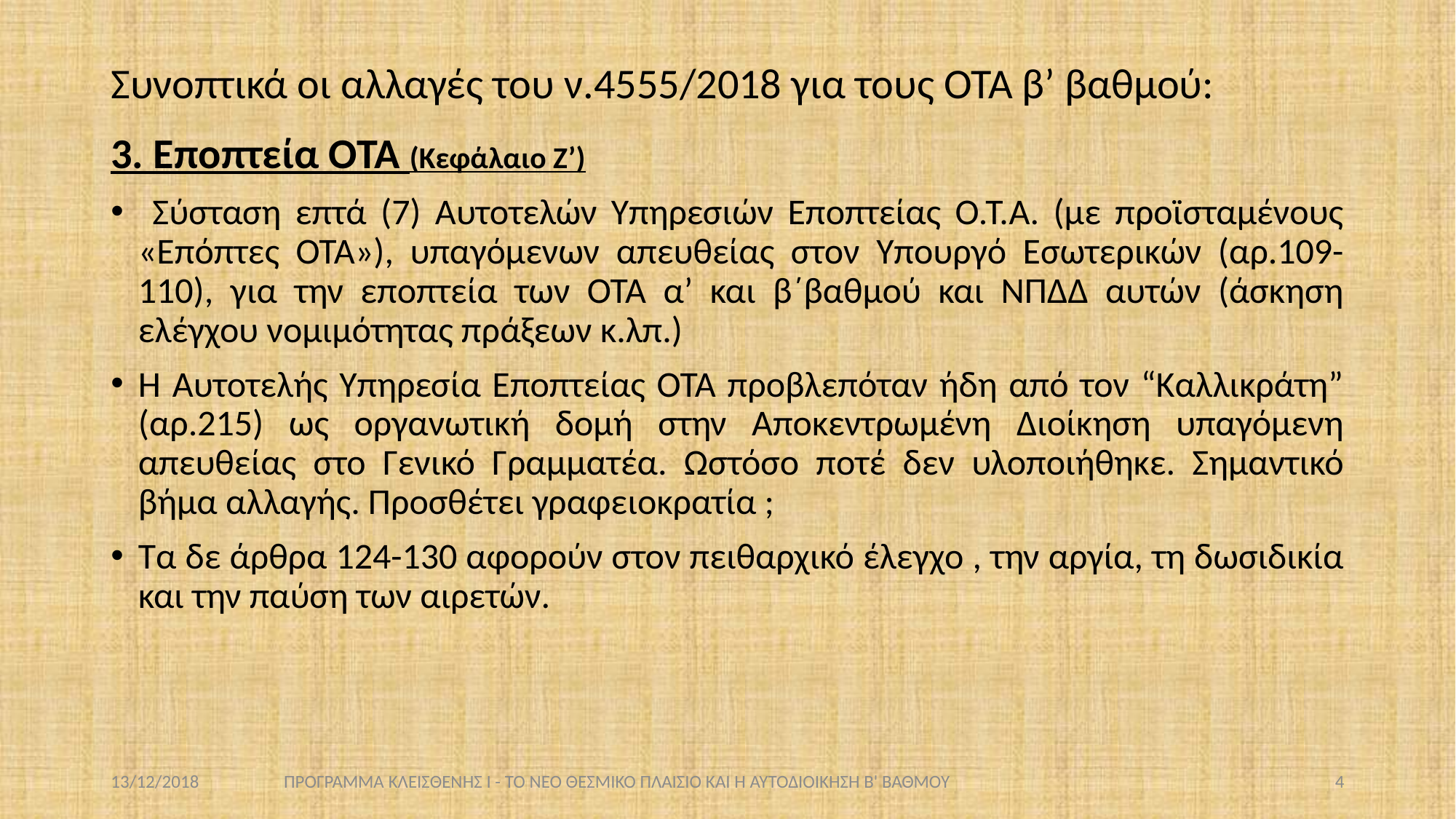

# Συνοπτικά οι αλλαγές του ν.4555/2018 για τους ΟΤΑ β’ βαθμού:
3. Εποπτεία ΟΤΑ (Κεφάλαιο Ζ’)
 Σύσταση επτά (7) Αυτοτελών Υπηρεσιών Εποπτείας Ο.Τ.Α. (με προϊσταμένους «Επόπτες ΟΤΑ»), υπαγόμενων απευθείας στον Υπουργό Εσωτερικών (αρ.109-110), για την εποπτεία των ΟΤΑ α’ και β΄βαθμού και ΝΠΔΔ αυτών (άσκηση ελέγχου νομιμότητας πράξεων κ.λπ.)
Η Αυτοτελής Υπηρεσία Εποπτείας ΟΤΑ προβλεπόταν ήδη από τον “Καλλικράτη” (αρ.215) ως οργανωτική δομή στην Αποκεντρωμένη Διοίκηση υπαγόμενη απευθείας στο Γενικό Γραμματέα. Ωστόσο ποτέ δεν υλοποιήθηκε. Σημαντικό βήμα αλλαγής. Προσθέτει γραφειοκρατία ;
Τα δε άρθρα 124-130 αφορούν στον πειθαρχικό έλεγχο , την αργία, τη δωσιδικία και την παύση των αιρετών.
13/12/2018
ΠΡΟΓΡΑΜΜΑ ΚΛΕΙΣΘΕΝΗΣ Ι - ΤΟ ΝΕΟ ΘΕΣΜΙΚΟ ΠΛΑΙΣΙΟ ΚΑΙ Η ΑΥΤΟΔΙΟΙΚΗΣΗ Β' ΒΑΘΜΟΥ
4